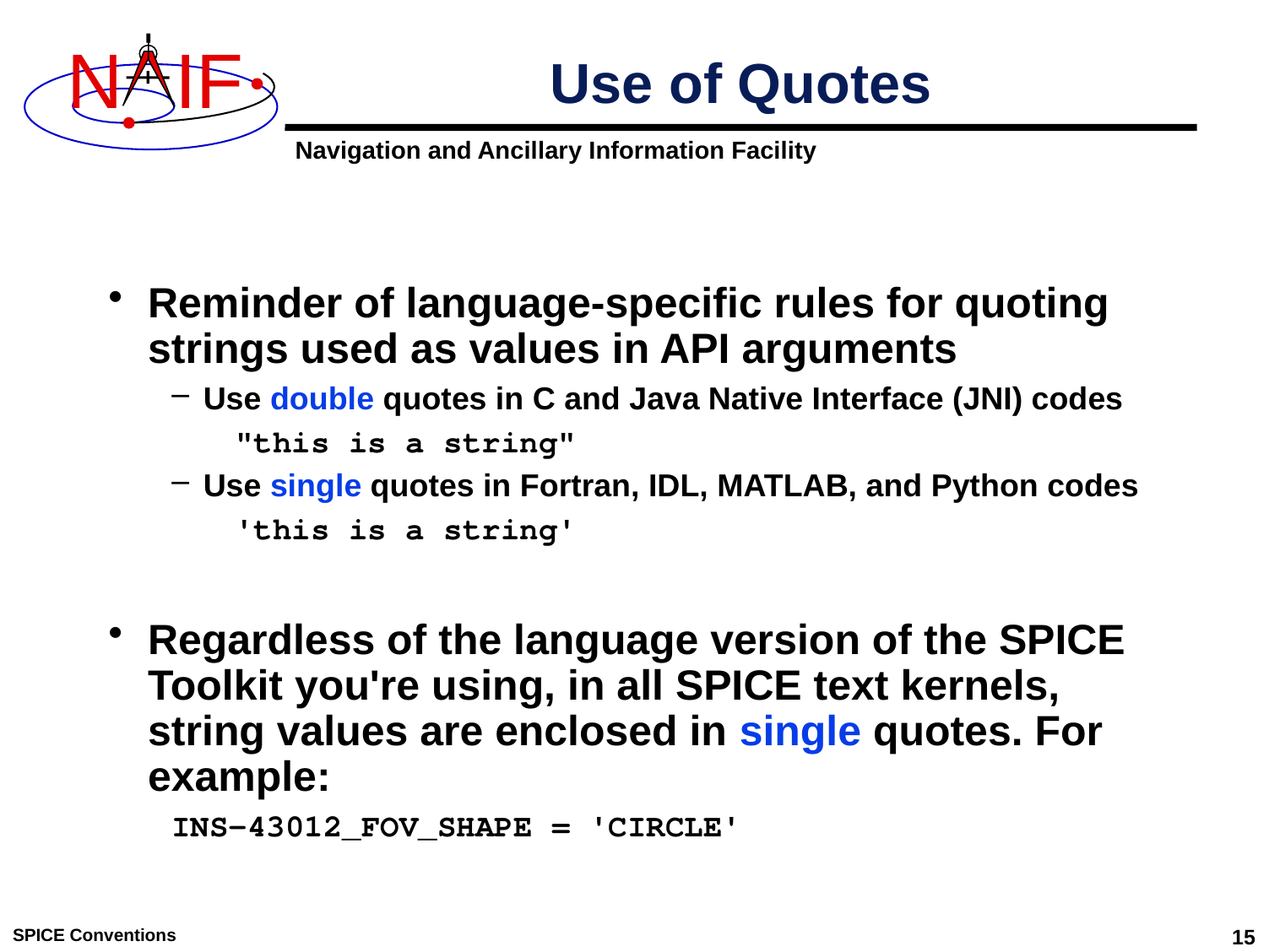

# Use of Quotes
Reminder of language-specific rules for quoting strings used as values in API arguments
Use double quotes in C and Java Native Interface (JNI) codes
"this is a string"
Use single quotes in Fortran, IDL, MATLAB, and Python codes
'this is a string'

Regardless of the language version of the SPICE Toolkit you're using, in all SPICE text kernels, string values are enclosed in single quotes. For example:
INS-43012_FOV_SHAPE = 'CIRCLE'
SPICE Conventions
15